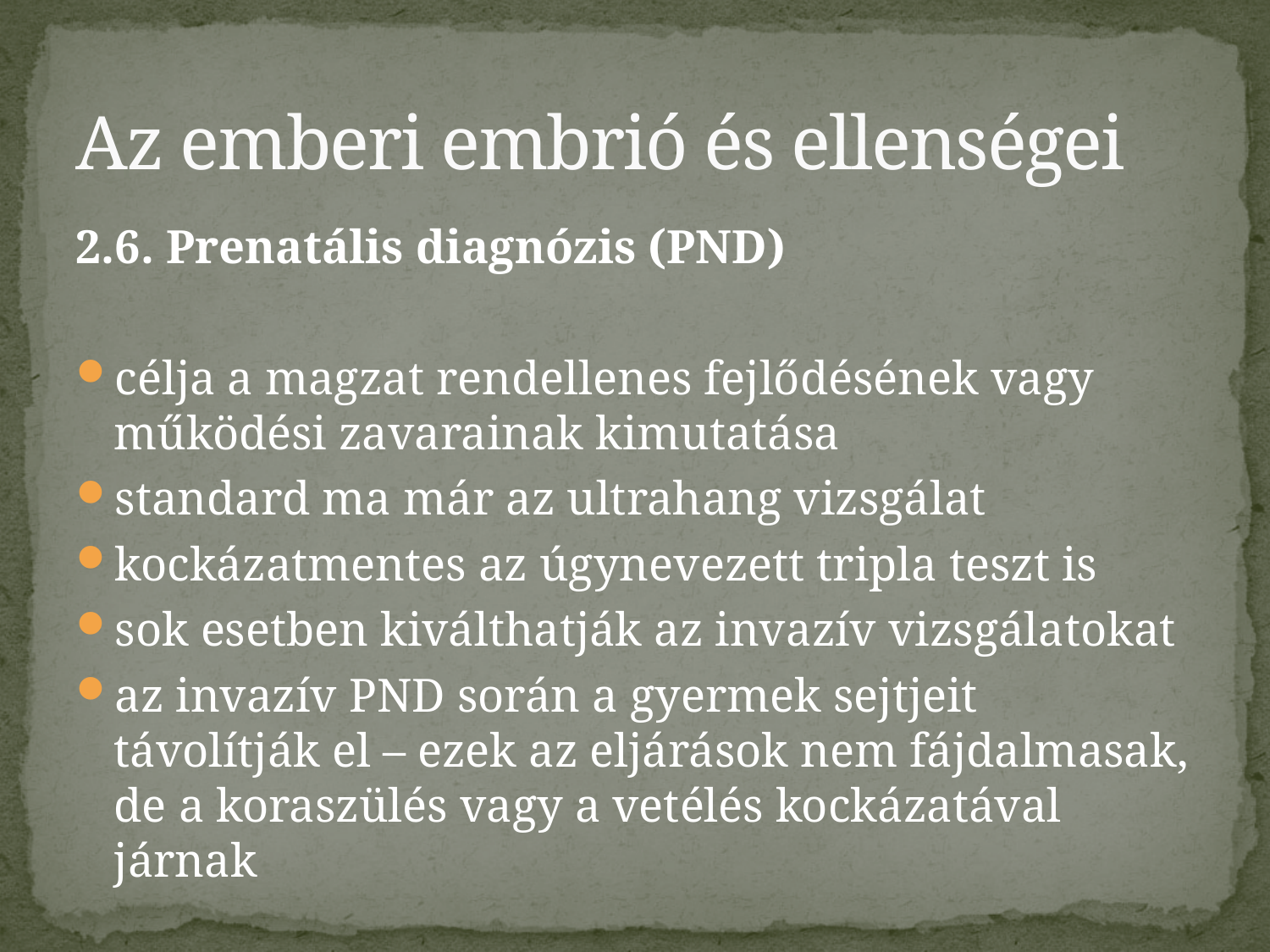

# Az emberi embrió és ellenségei
2.6. Prenatális diagnózis (PND)

célja a magzat rendellenes fejlődésének vagy működési zavarainak kimutatása
standard ma már az ultrahang vizsgálat
kockázatmentes az úgynevezett tripla teszt is
sok esetben kiválthatják az invazív vizsgálatokat
az invazív PND során a gyermek sejtjeit távolítják el – ezek az eljárások nem fájdalmasak, de a koraszülés vagy a vetélés kockázatával járnak